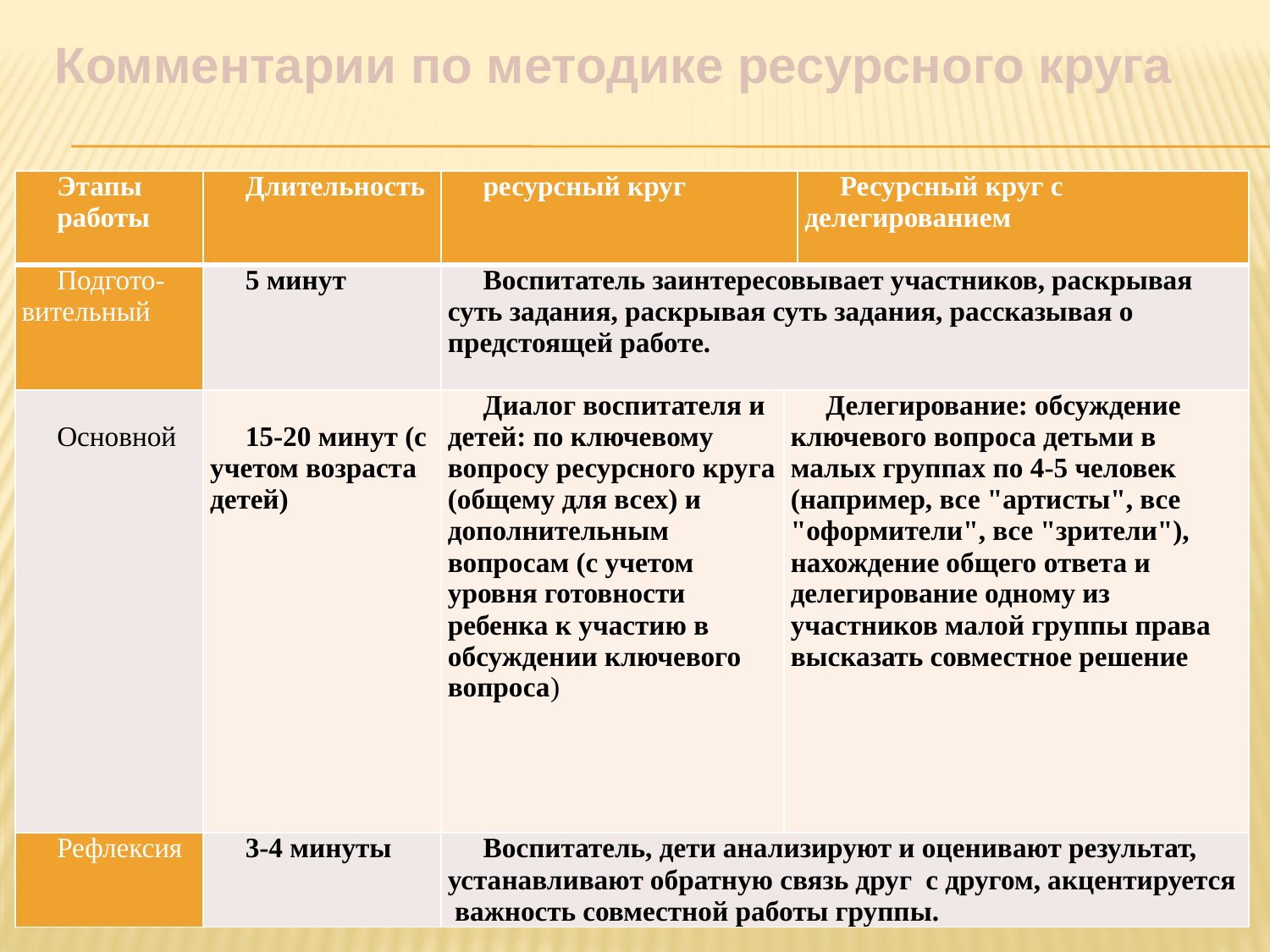

# Комментарии по методике ресурсного круга
| Этапы работы | Длительность | ресурсный круг |  | Ресурсный круг с делегированием |
| --- | --- | --- | --- | --- |
| Подгото-вительный | 5 минут | Воспитатель заинтересовывает участников, раскрывая суть задания, раскрывая суть задания, рассказывая о предстоящей работе. |  |  |
| Основной | 15-20 минут (с учетом возраста детей) | Диалог воспитателя и детей: по ключевому вопросу ресурсного круга (общему для всех) и дополнительным вопросам (с учетом уровня готовности ребенка к участию в обсуждении ключевого вопроса) | Делегирование: обсуждение ключевого вопроса детьми в малых группах по 4-5 человек (например, все "артисты", все "оформители", все "зрители"), нахождение общего ответа и делегирование одному из участников малой группы права высказать совместное решение |  |
| Рефлексия | 3-4 минуты | Воспитатель, дети анализируют и оценивают результат, устанавливают обратную связь друг с другом, акцентируется важность совместной работы группы. |  |  |